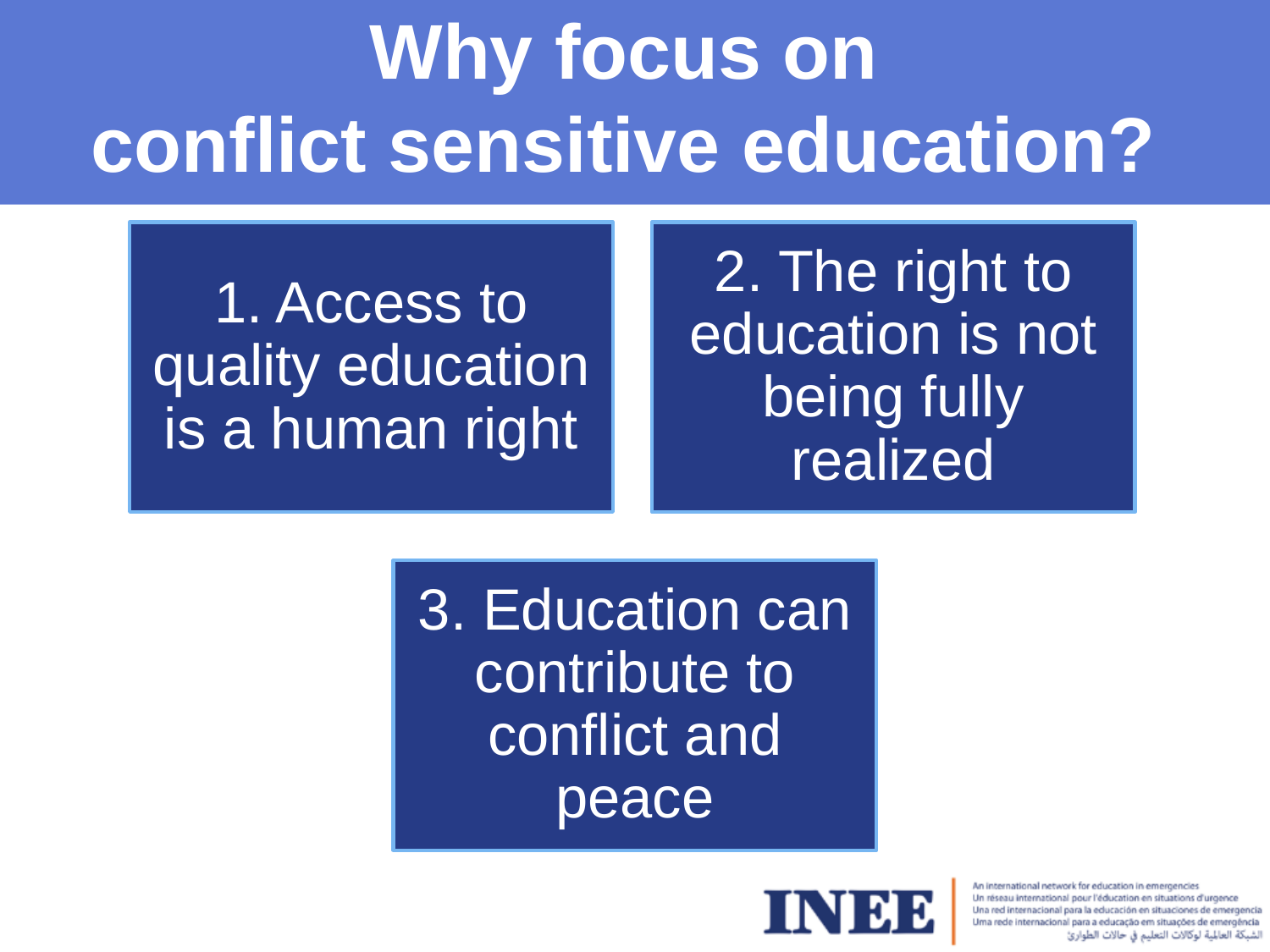

# Why focus on conflict sensitive education?
1. Access to quality education is a human right
2. The right to education is not being fully realized
3. Education can contribute to conflict and peace